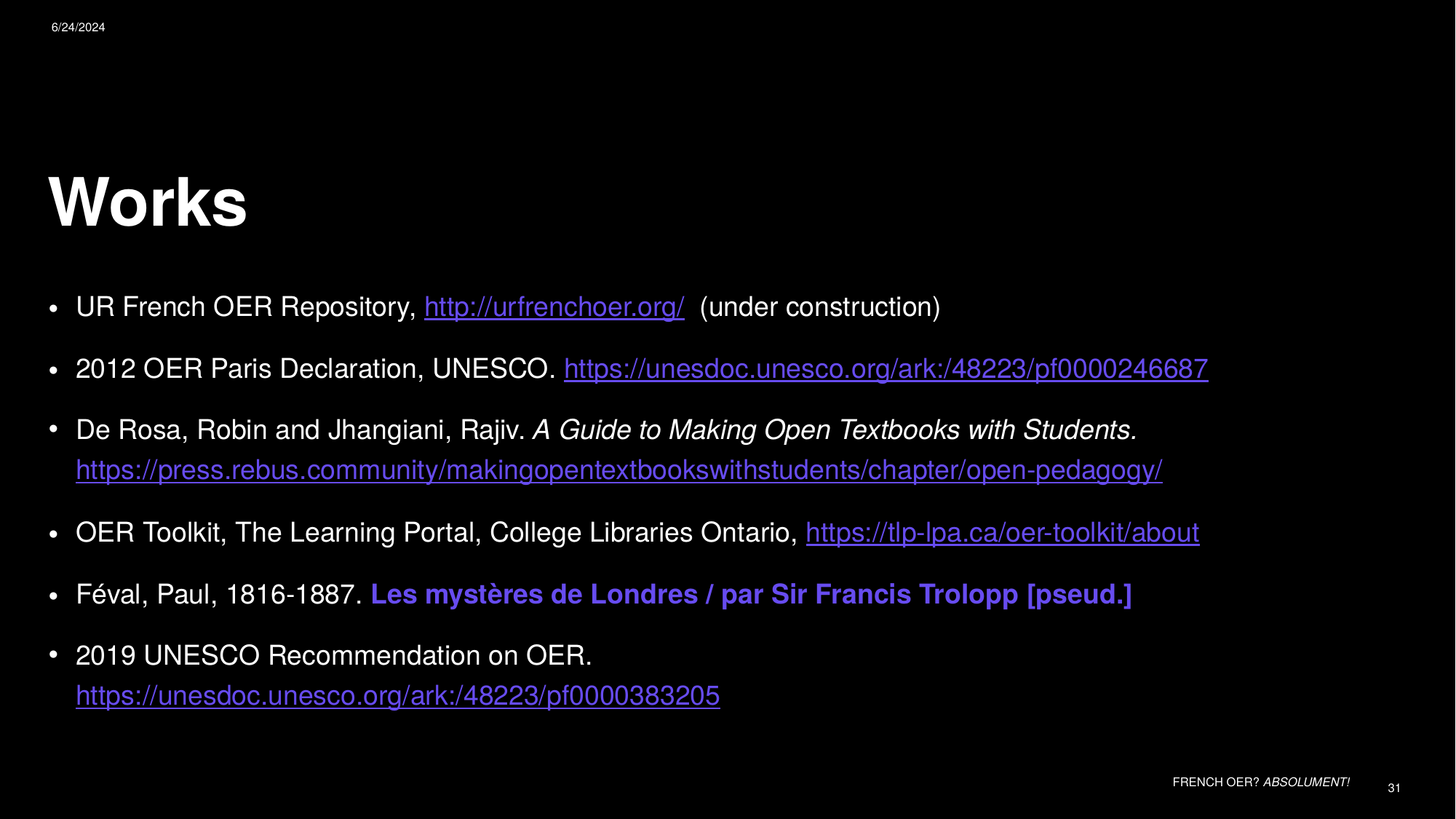

6/24/2024
# Works
UR French OER Repository, http://urfrenchoer.org/  (under construction)
2012 OER Paris Declaration, UNESCO. https://unesdoc.unesco.org/ark:/48223/pf0000246687
De Rosa, Robin and Jhangiani, Rajiv. A Guide to Making Open Textbooks with Students. https://press.rebus.community/makingopentextbookswithstudents/chapter/open-pedagogy/
OER Toolkit, The Learning Portal, College Libraries Ontario, https://tlp-lpa.ca/oer-toolkit/about
Féval, Paul, 1816-1887. Les mystères de Londres / par Sir Francis Trolopp [pseud.]
2019 UNESCO Recommendation on OER. https://unesdoc.unesco.org/ark:/48223/pf0000383205

FRENCH OER? ABSOLUMENT!

31